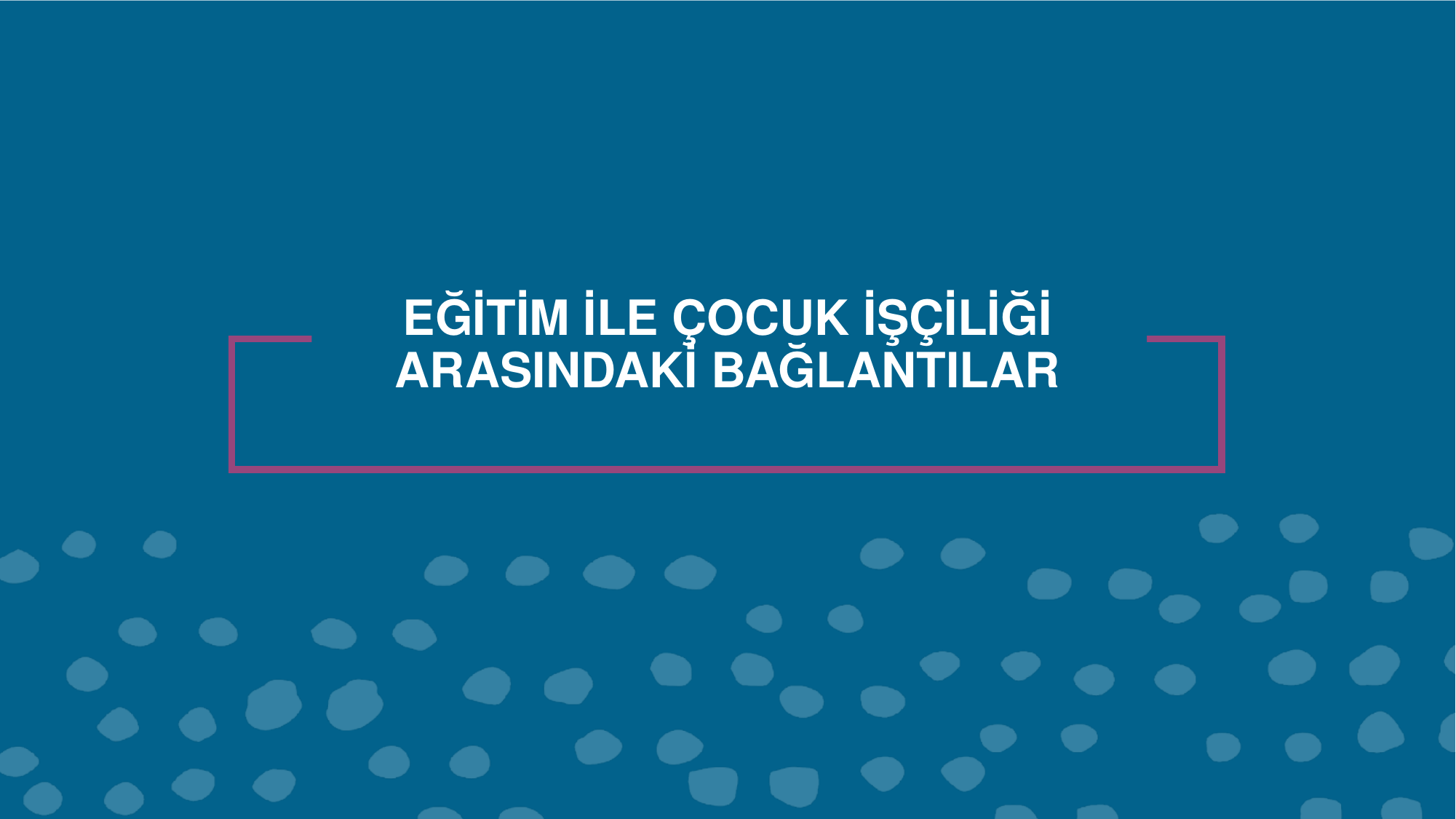

# EĞİTİM İLE ÇOCUK İŞÇİLİĞİ ARASINDAKİ BAĞLANTILAR